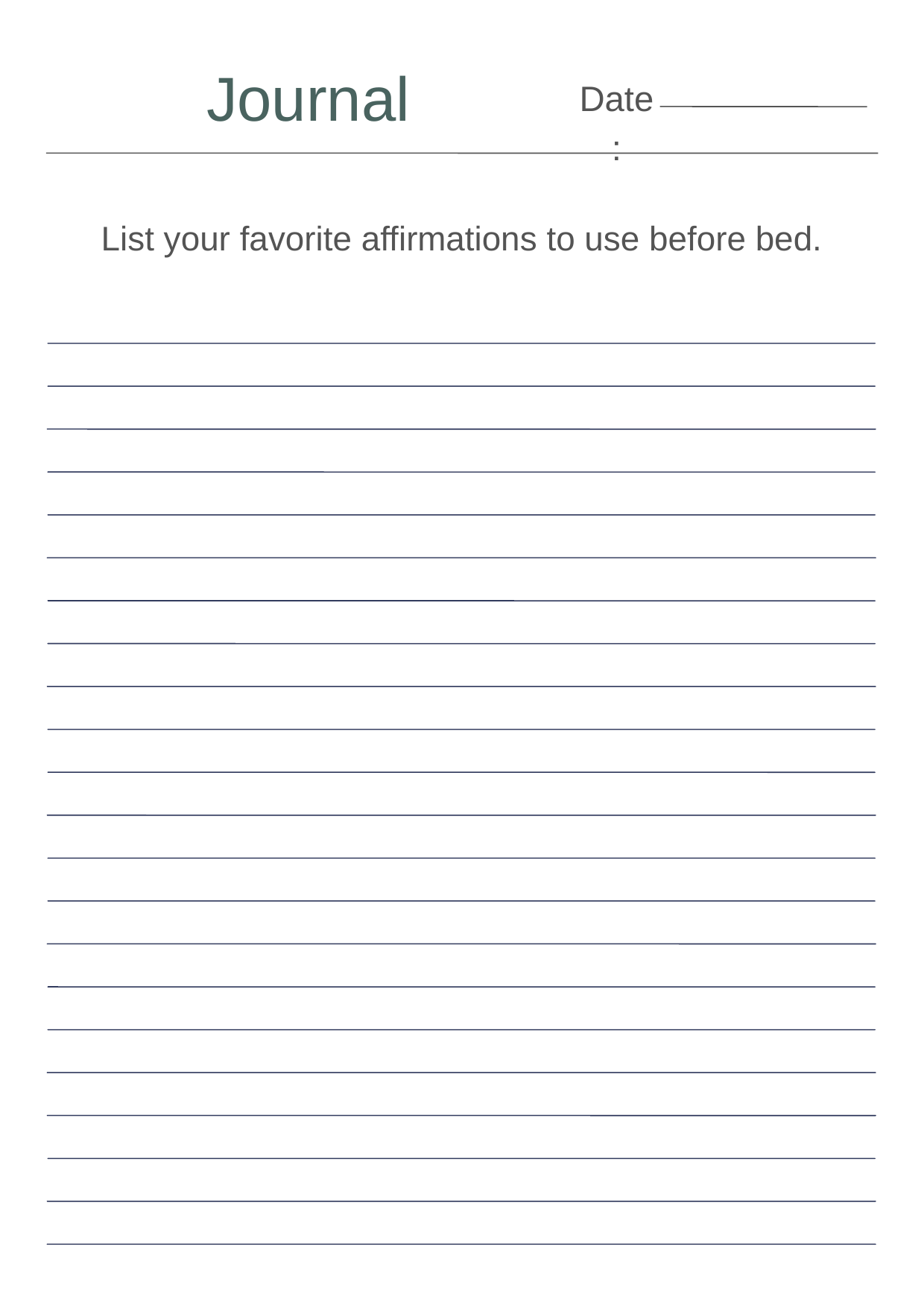

Journal
Date:

List your favorite affirmations to use before bed.